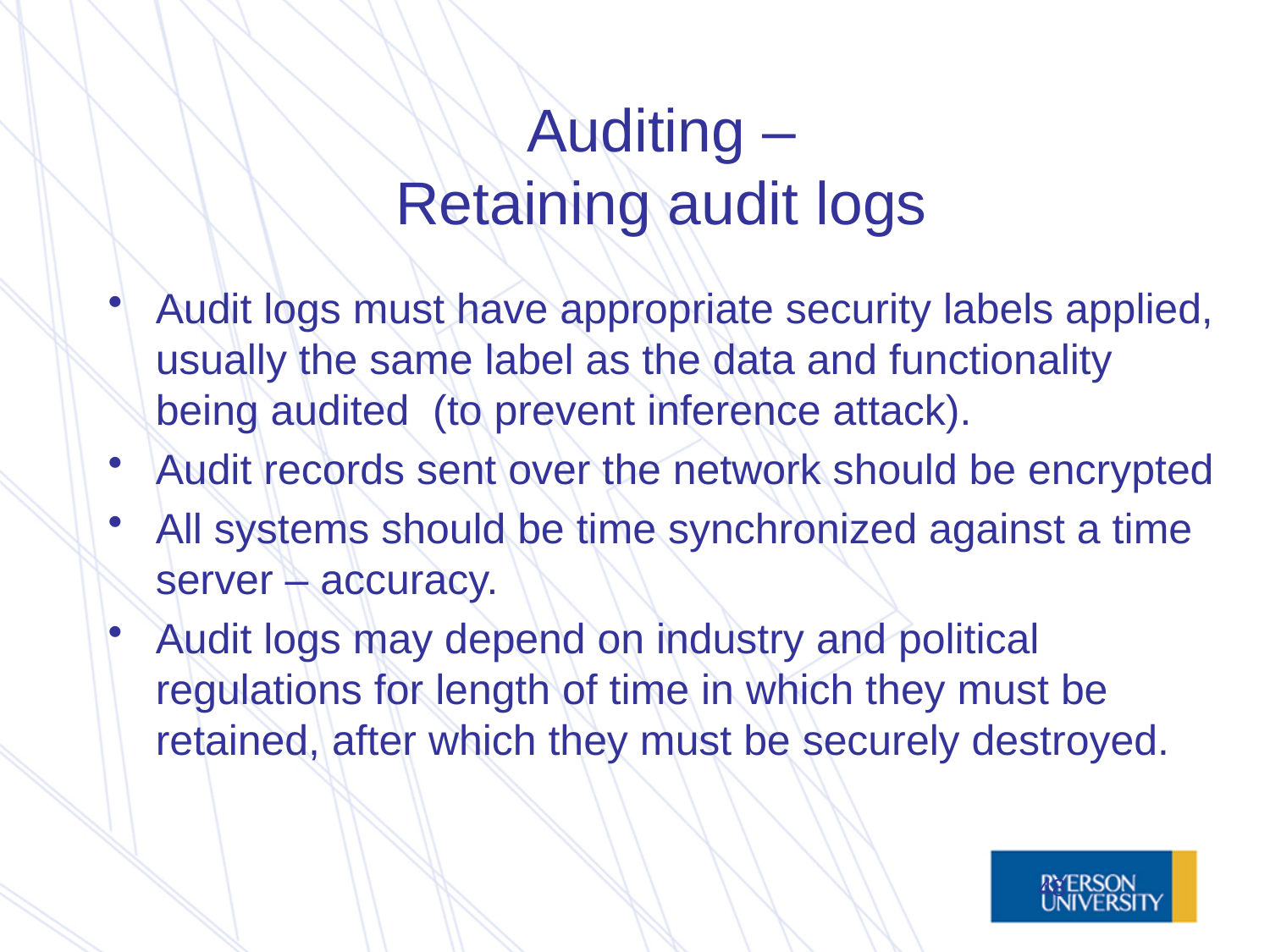

# Auditing – Retaining audit logs
Audit logs must have appropriate security labels applied, usually the same label as the data and functionality being audited  (to prevent inference attack).
Audit records sent over the network should be encrypted
All systems should be time synchronized against a time server – accuracy.
Audit logs may depend on industry and political regulations for length of time in which they must be retained, after which they must be securely destroyed.

48